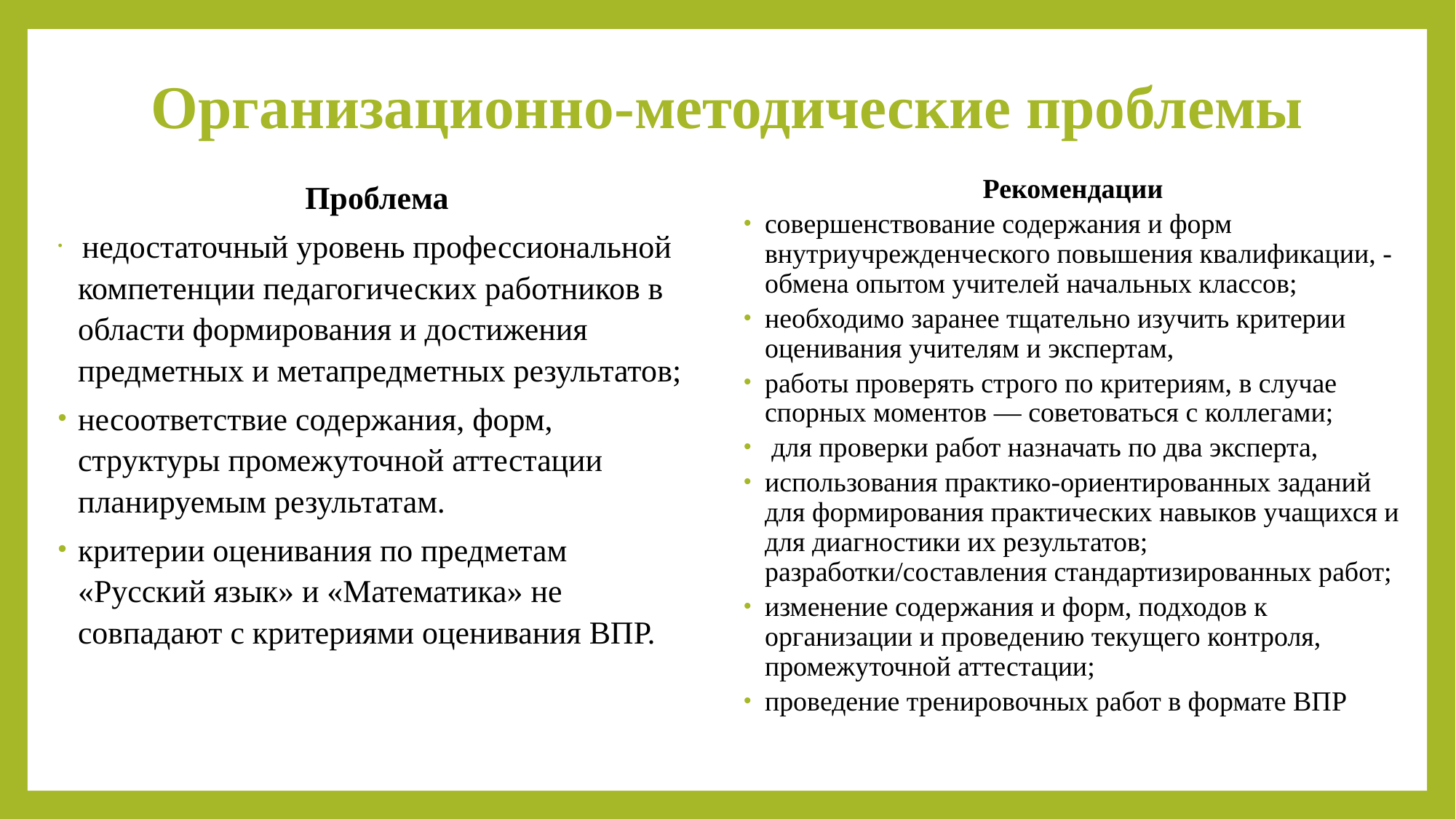

# Организационно-методические проблемы
Рекомендации
совершенствование содержания и форм внутриучрежденческого повышения квалификации, - обмена опытом учителей начальных классов;
необходимо заранее тщательно изучить критерии оценивания учителям и экспертам,
работы проверять строго по критериям, в случае спорных моментов — советоваться с коллегами;
 для проверки работ назначать по два эксперта,
использования практико-ориентированных заданий для формирования практических навыков учащихся и для диагностики их результатов; разработки/составления стандартизированных работ;
изменение содержания и форм, подходов к организации и проведению текущего контроля, промежуточной аттестации;
проведение тренировочных работ в формате ВПР

Проблема
 недостаточный уровень профессиональной компетенции педагогических работников в области формирования и достижения предметных и метапредметных результатов;
несоответствие содержания, форм, структуры промежуточной аттестации планируемым результатам.
критерии оценивания по предметам «Русский язык» и «Математика» не совпадают с критериями оценивания ВПР.